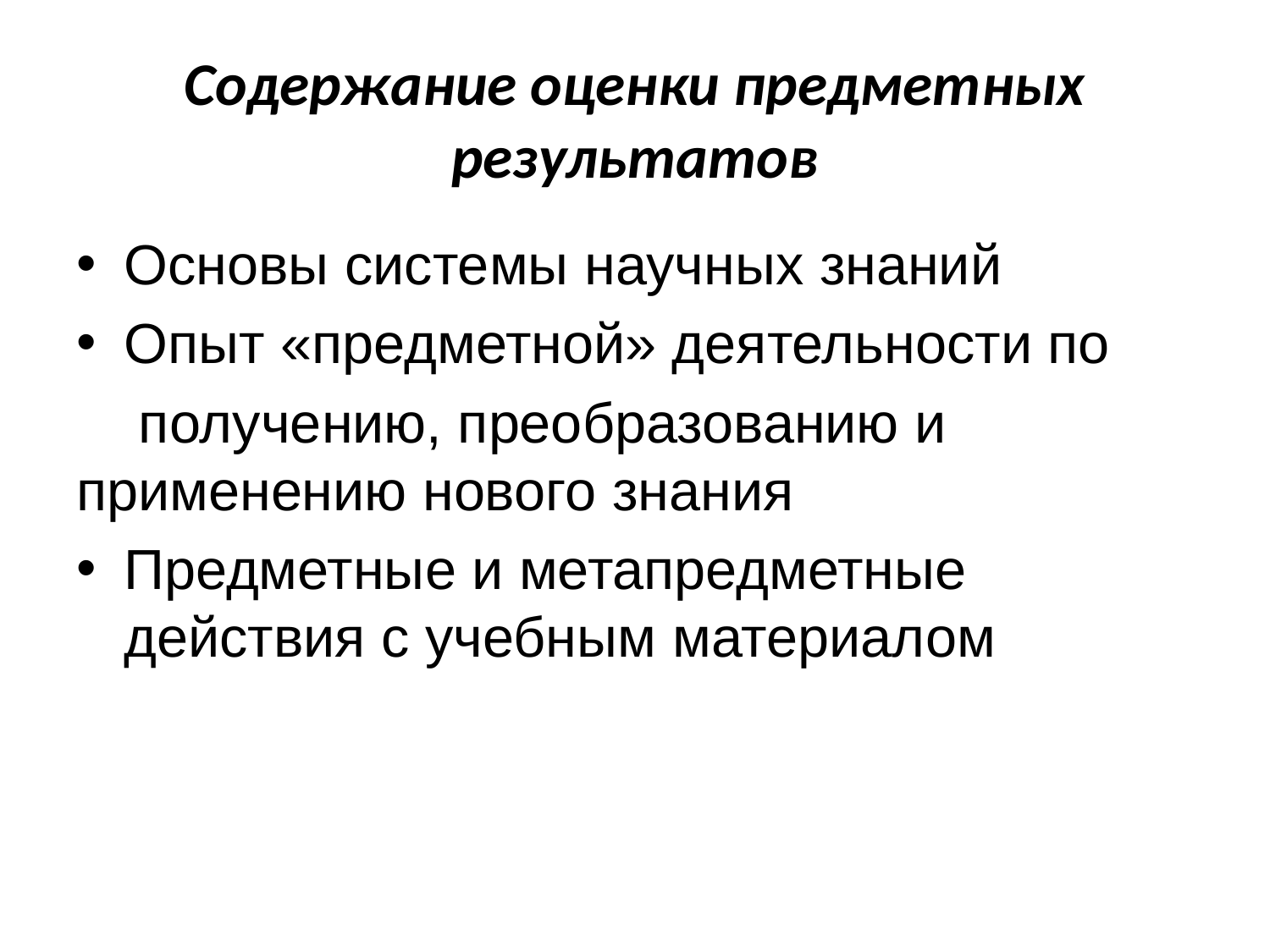

# Содержание оценки предметных результатов
Основы системы научных знаний
Опыт «предметной» деятельности по
    получению, преобразованию и  применению нового знания
Предметные и метапредметные действия с учебным материалом